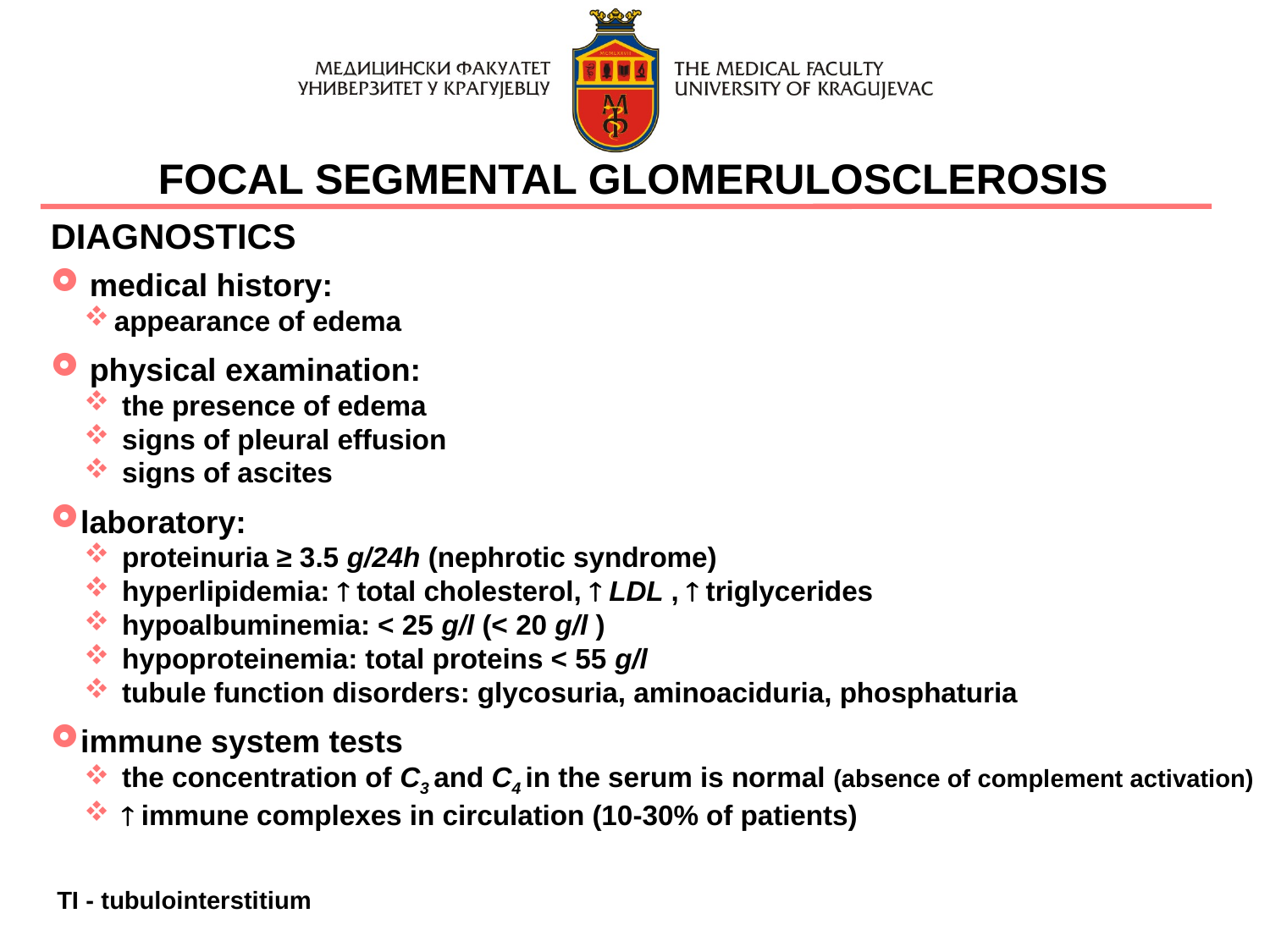

FOCAL SEGMENTAL GLOMERULOSCLEROSIS
DIAGNOSTICS

 medical history:
appearance of edema

 physical examination:
 the presence of edema
 signs of pleural effusion
 signs of ascites

laboratory:
 proteinuria ≥ 3.5 g/24h (nephrotic syndrome)
 hyperlipidemia: ↑ total cholesterol, ↑ LDL , ↑ triglycerides
 hypoalbuminemia: < 25 g/l (< 20 g/l )
 hypoproteinemia: total proteins < 55 g/l
 tubule function disorders: glycosuria, aminoaciduria, phosphaturia

immune system tests
 the concentration of C3 and C4 in the serum is normal (absence of complement activation)
 ↑ immune complexes in circulation (10-30% of patients)

TI - tubulointerstitium